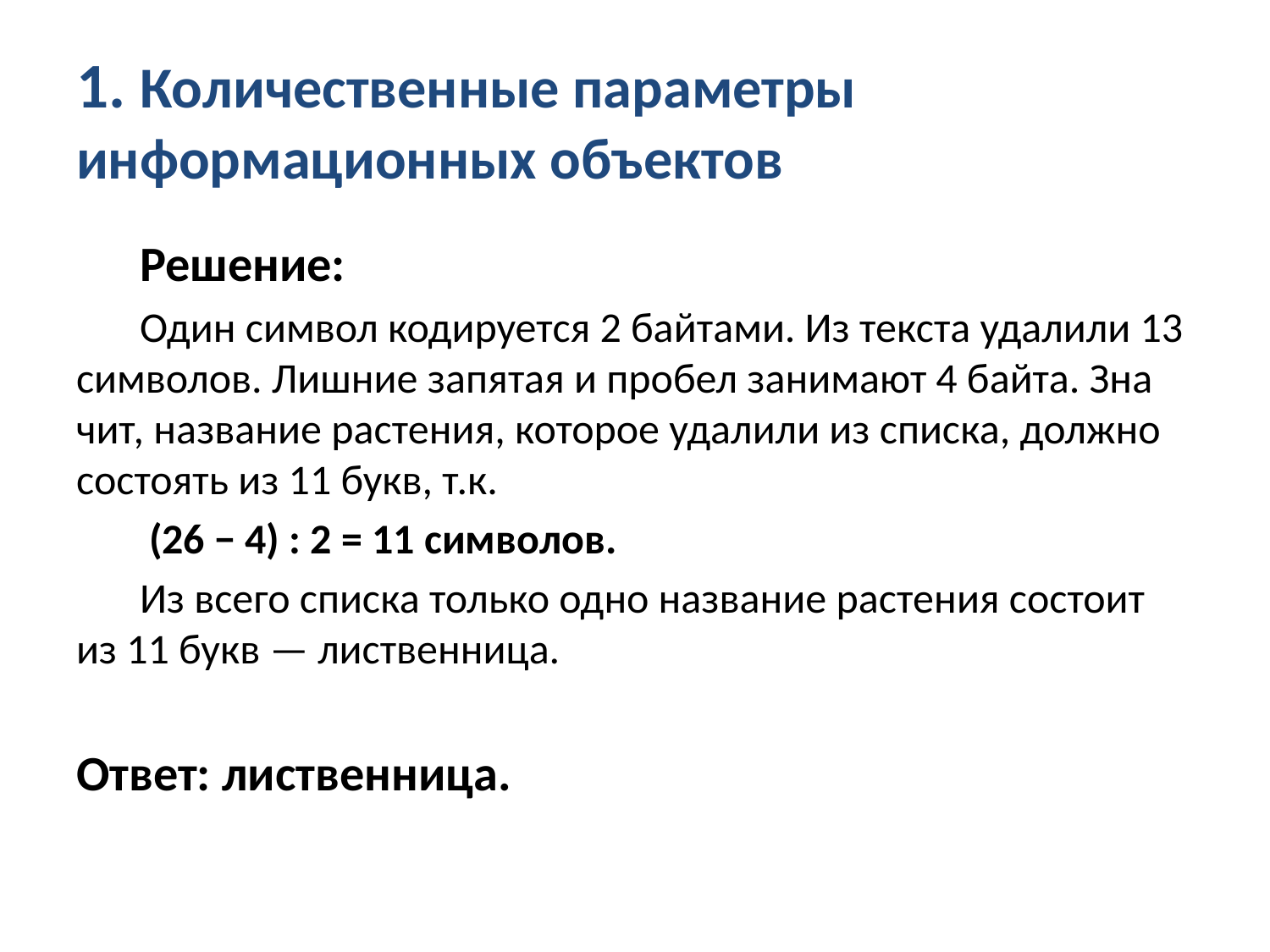

# 1. Количественные параметры информационных объектов
Решение:
Один сим­вол ко­ди­ру­ет­ся 2 бай­та­ми. Из тек­ста уда­ли­ли 13 сим­во­лов. Лиш­ние за­пя­тая и про­бел за­ни­ма­ют 4 байта. Зна­чит, на­зва­ние рас­те­ния, ко­то­рое уда­ли­ли из спис­ка, долж­но со­сто­ять из 11 букв, т.к.
 (26 − 4) : 2 = 11 сим­во­лов.
Из всего спис­ка толь­ко одно на­зва­ние рас­те­ния со­сто­ит из 11 букв — лист­вен­ни­ца.

Ответ: лист­вен­ни­ца.